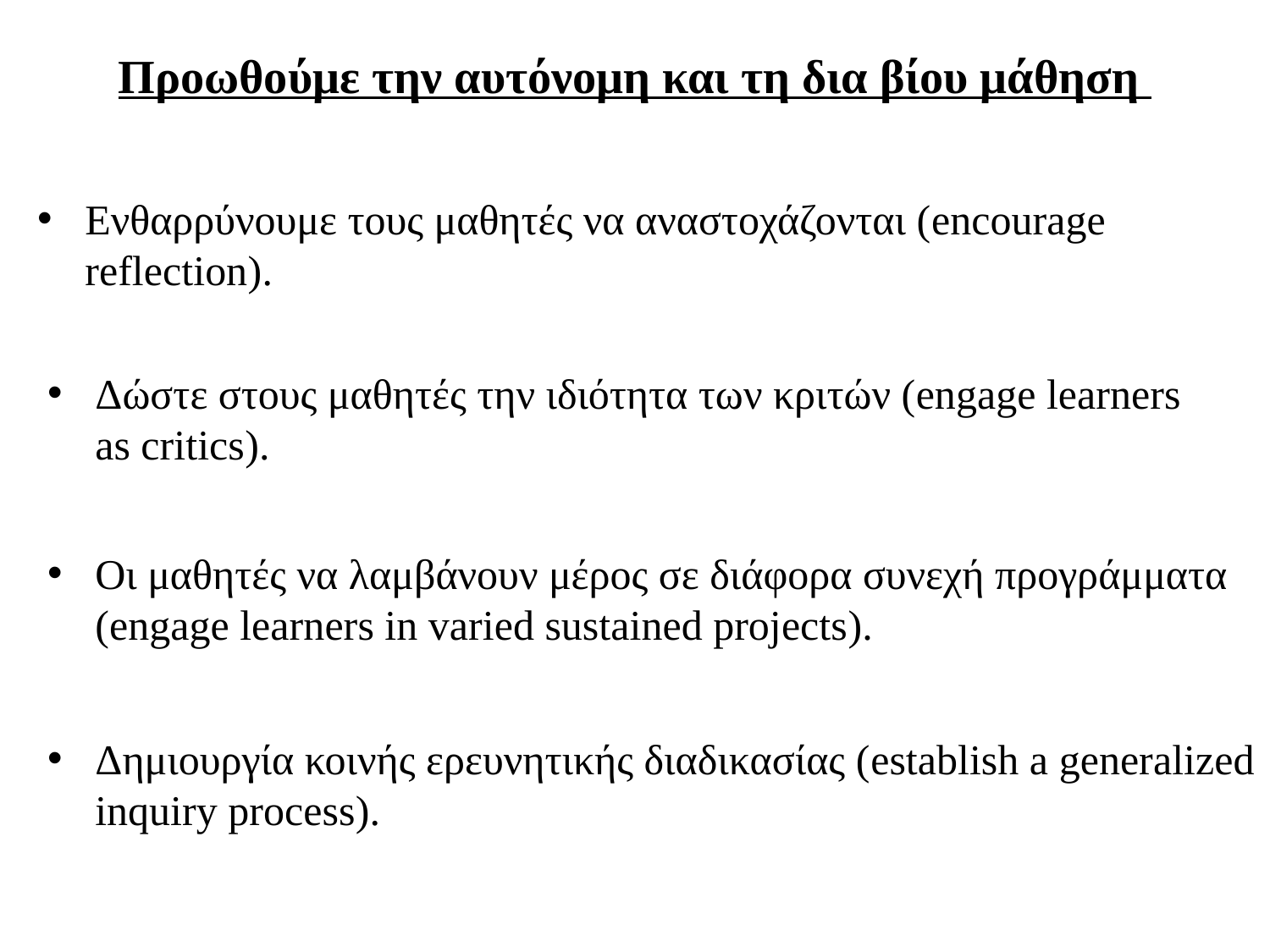

# Προωθούμε την αυτόνομη και τη δια βίου μάθηση
Ενθαρρύνουμε τους μαθητές να αναστοχάζονται (encourage reflection).
Δώστε στους μαθητές την ιδιότητα των κριτών (engage learners as critics).
Οι μαθητές να λαμβάνουν μέρος σε διάφορα συνεχή προγράμματα (engage learners in varied sustained projects).
Δημιουργία κοινής ερευνητικής διαδικασίας (establish a generalized inquiry process).